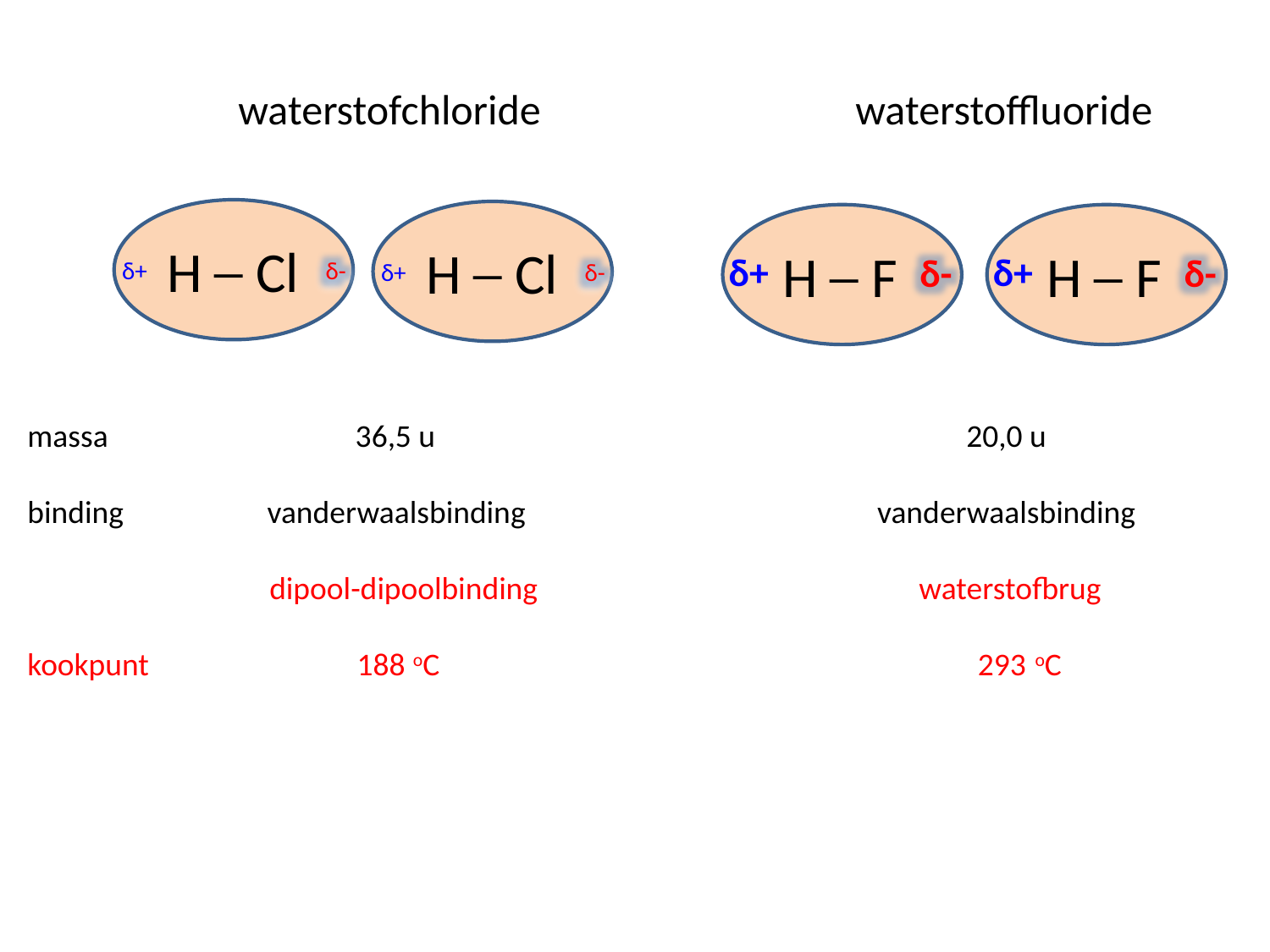

waterstofchloride                                 waterstoffluoride

H ─ Cl
 δ+
δ-

H ─ Cl
 δ+
δ-

H ─ F
 δ+
δ-

H ─ F
 δ+
δ-

massa 	                            36,5 u                                                                          20,0 u

binding                    vanderwaalsbinding                                                 vanderwaalsbinding
	                dipool-dipoolbinding		                  waterstofbrug

kookpunt                             188 oC                                                                           293 oC